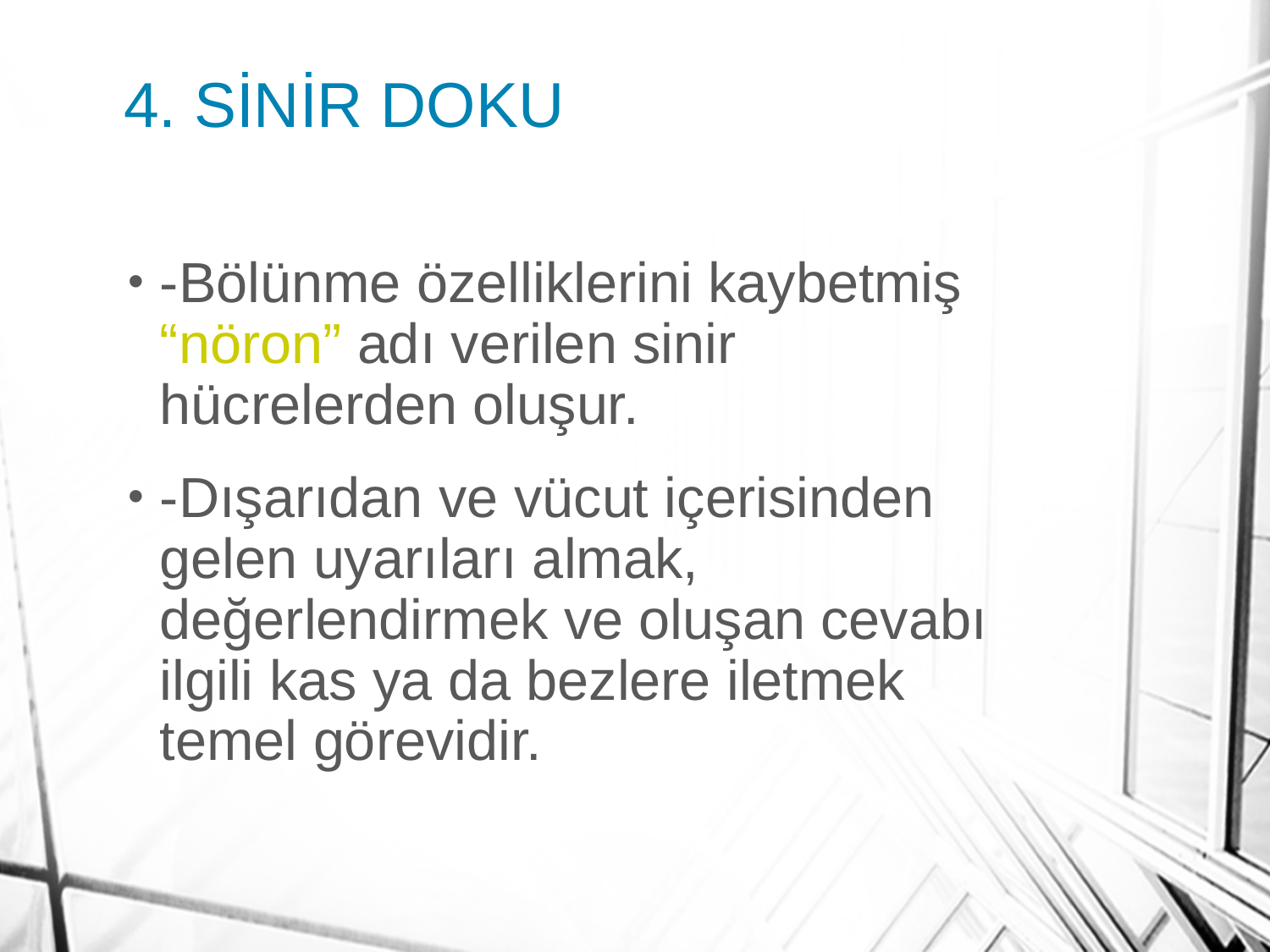

# 4. SİNİR DOKU
-Bölünme özelliklerini kaybetmiş “nöron” adı verilen sinir hücrelerden oluşur.
-Dışarıdan ve vücut içerisinden gelen uyarıları almak, değerlendirmek ve oluşan cevabı ilgili kas ya da bezlere iletmek temel görevidir.